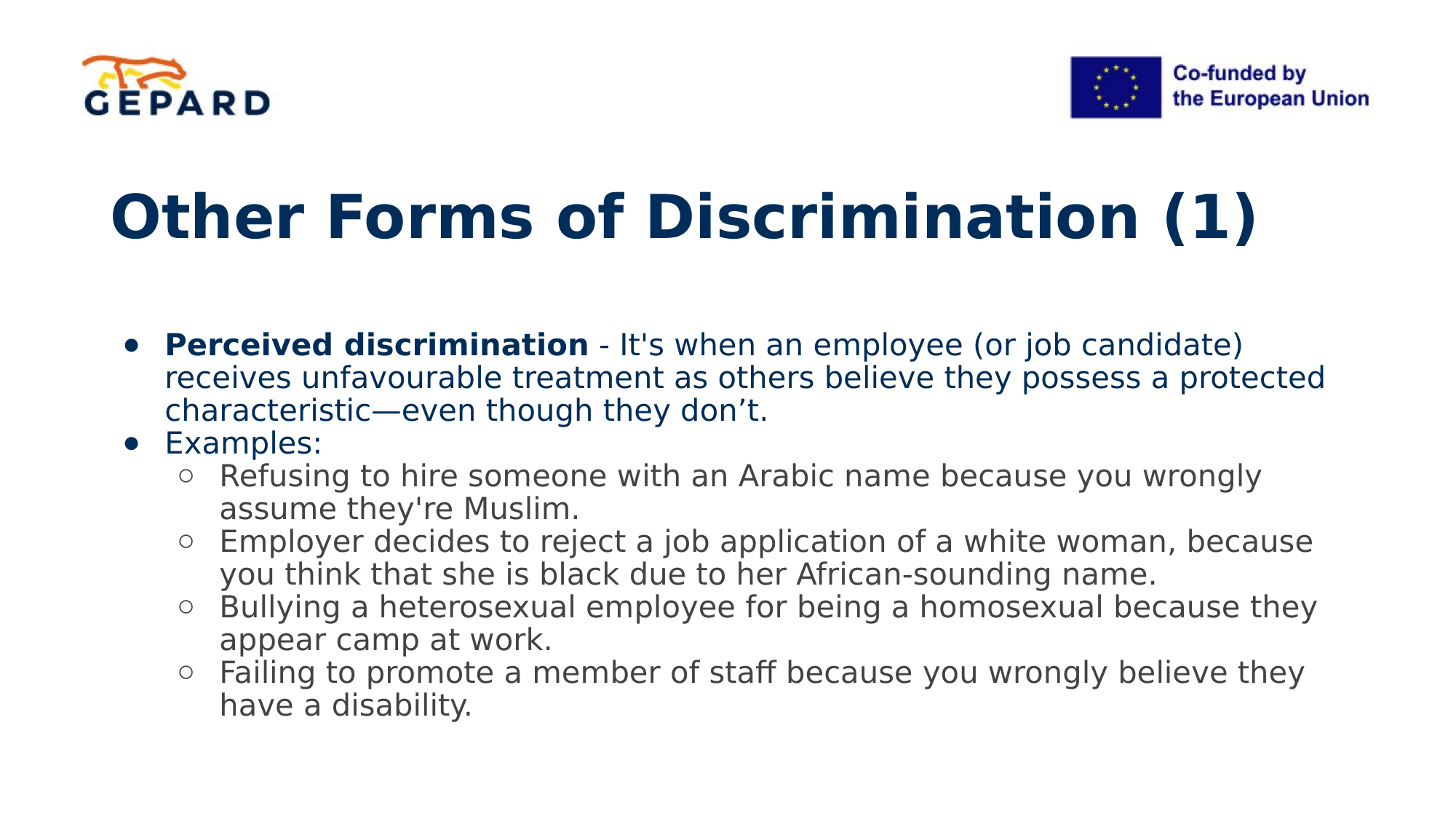

# Other Forms of Discrimination (1)
Perceived discrimination - It's when an employee (or job candidate) receives unfavourable treatment as others believe they possess a protected characteristic—even though they don’t.
Examples:
Refusing to hire someone with an Arabic name because you wrongly assume they're Muslim.
Employer decides to reject a job application of a white woman, because you think that she is black due to her African-sounding name.
Bullying a heterosexual employee for being a homosexual because they appear camp at work.
Failing to promote a member of staff because you wrongly believe they have a disability.